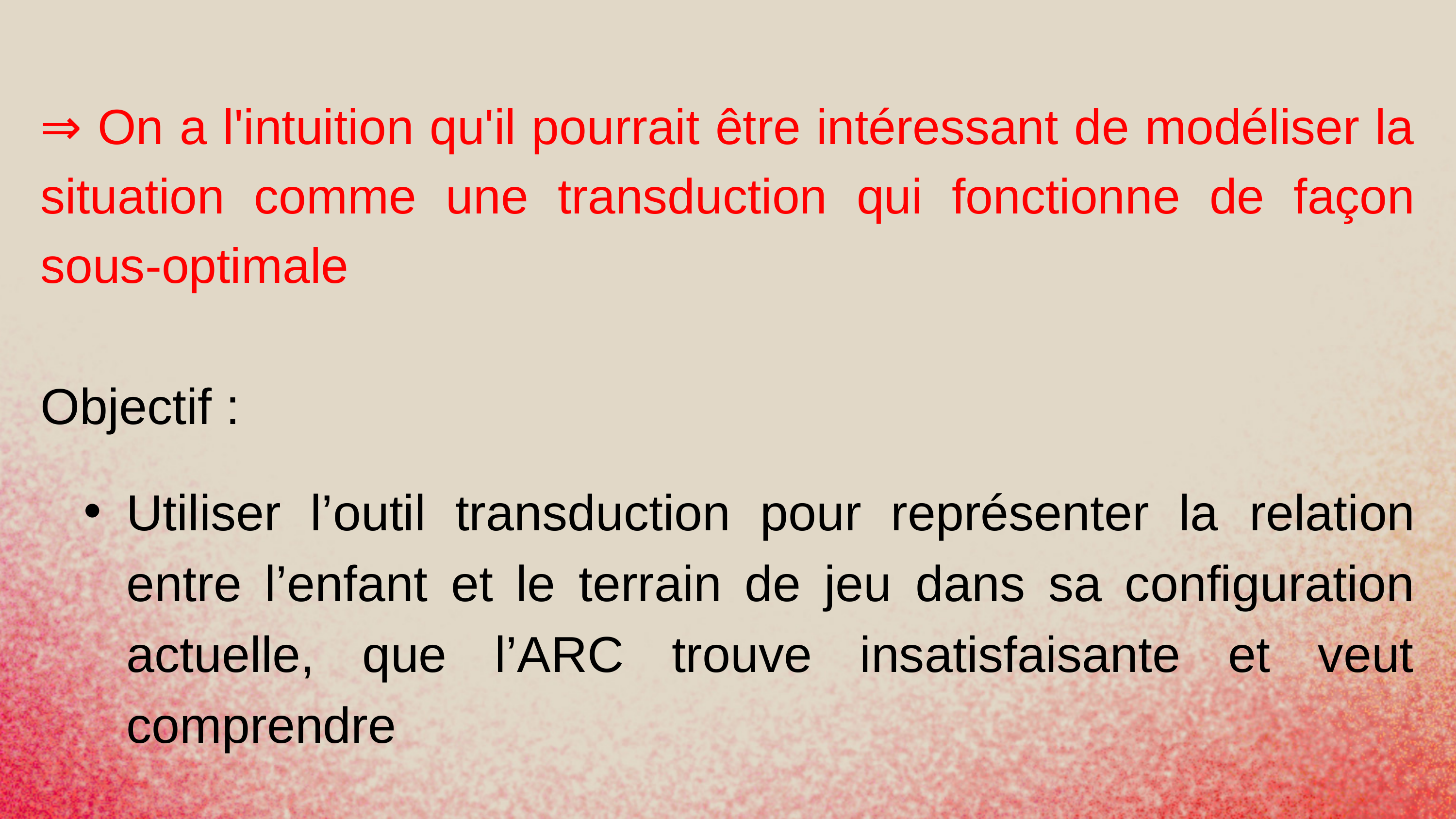

⇒ On a l'intuition qu'il pourrait être intéressant de modéliser la situation comme une transduction qui fonctionne de façon sous-optimale

Objectif :

Utiliser l’outil transduction pour représenter la relation entre l’enfant et le terrain de jeu dans sa configuration actuelle, que l’ARC trouve insatisfaisante et veut comprendre